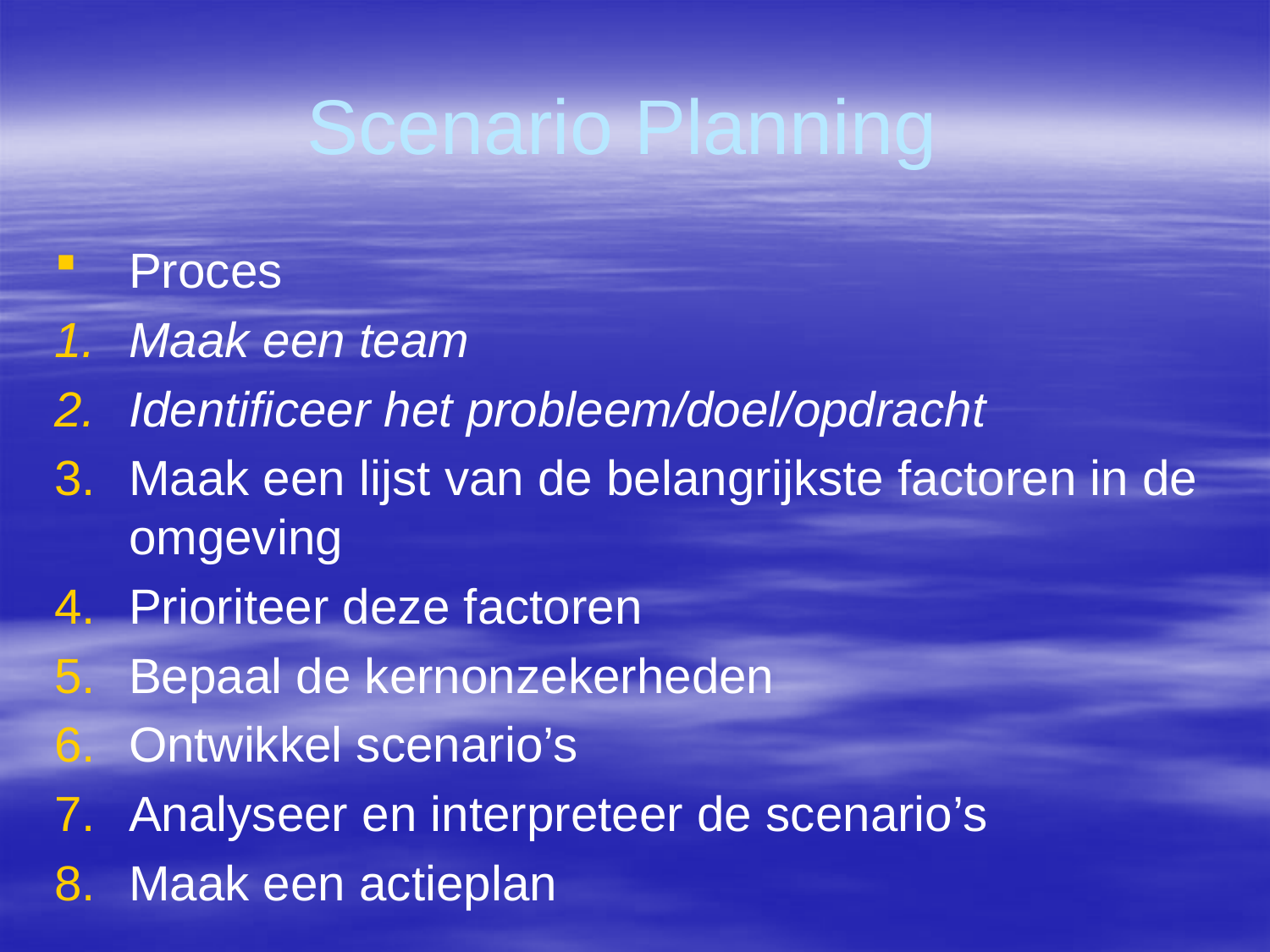

# Scenario Planning
Proces
Maak een team
Identificeer het probleem/doel/opdracht
Maak een lijst van de belangrijkste factoren in de omgeving
Prioriteer deze factoren
Bepaal de kernonzekerheden
Ontwikkel scenario’s
Analyseer en interpreteer de scenario’s
Maak een actieplan